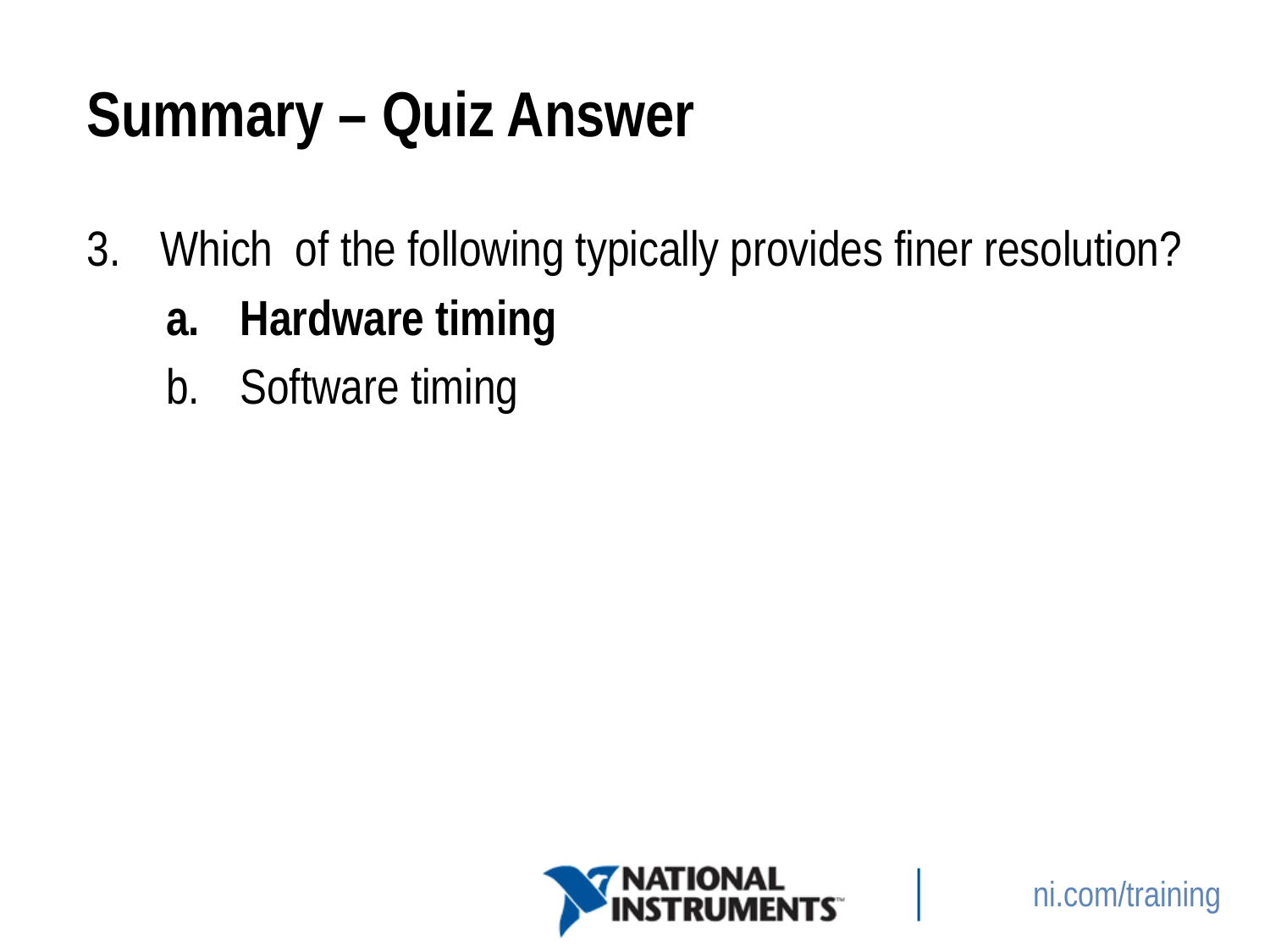

# Summary – Quiz Answer
Which  of the following typically provides finer resolution?
Hardware timing
Software timing